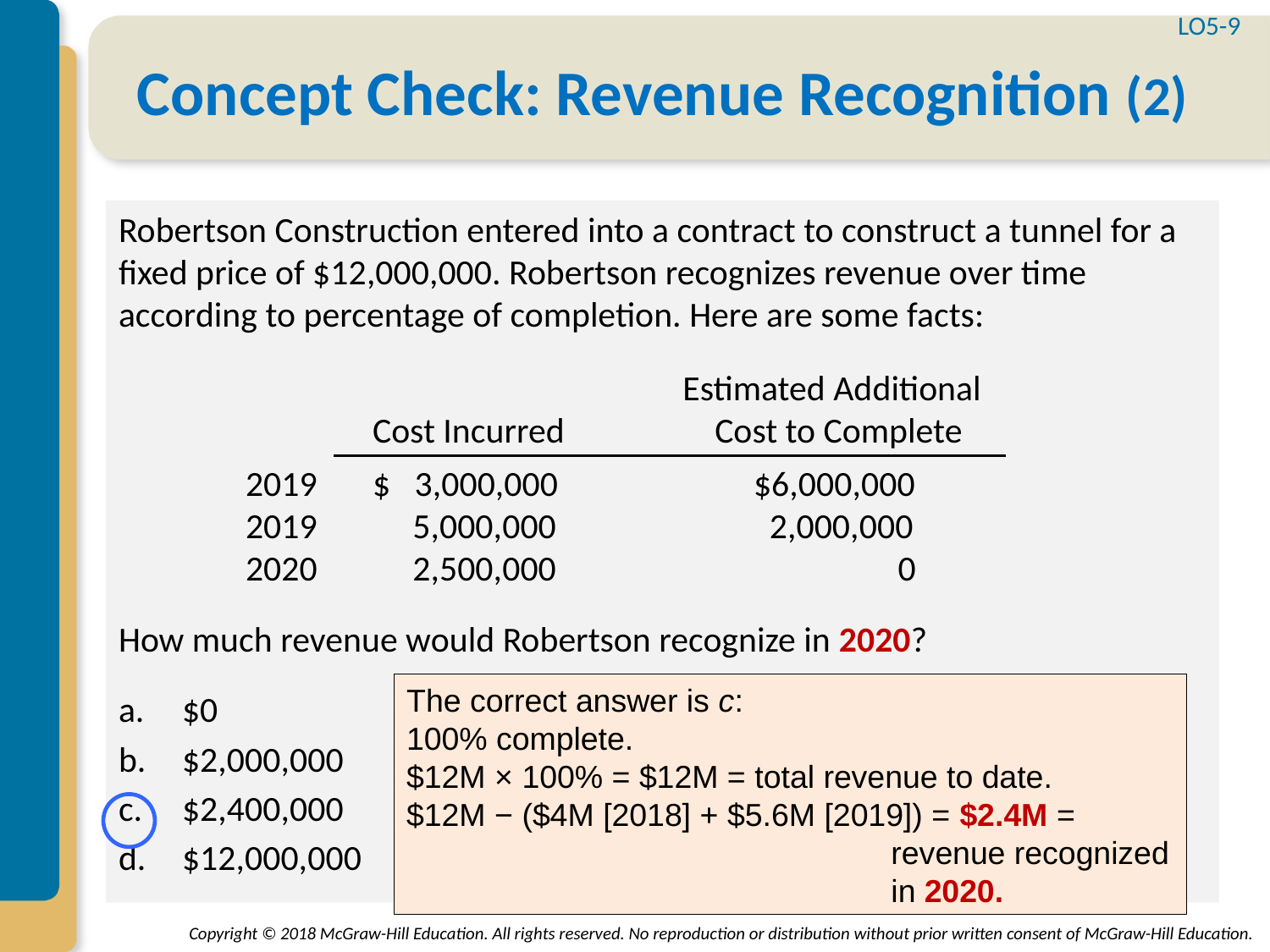

LO5-9
# Concept Check: Revenue Recognition (2)
Robertson Construction entered into a contract to construct a tunnel for a fixed price of $12,000,000. Robertson recognizes revenue over time according to percentage of completion. Here are some facts:
			       Estimated Additional
	Cost Incurred 	           Cost to Complete
2019	$   3,000,000		$6,000,000
2019	     5,000,000	    	  2,000,000
2020	     2,500,000	   	                  0
How much revenue would Robertson recognize in 2020?
$0
$2,000,000
$2,400,000
$12,000,000

The correct answer is c:
100% complete.
$12M × 100% = $12M = total revenue to date.
$12M − ($4M [2018] + $5.6M [2019]) = $2.4M = revenue recognized in 2020.